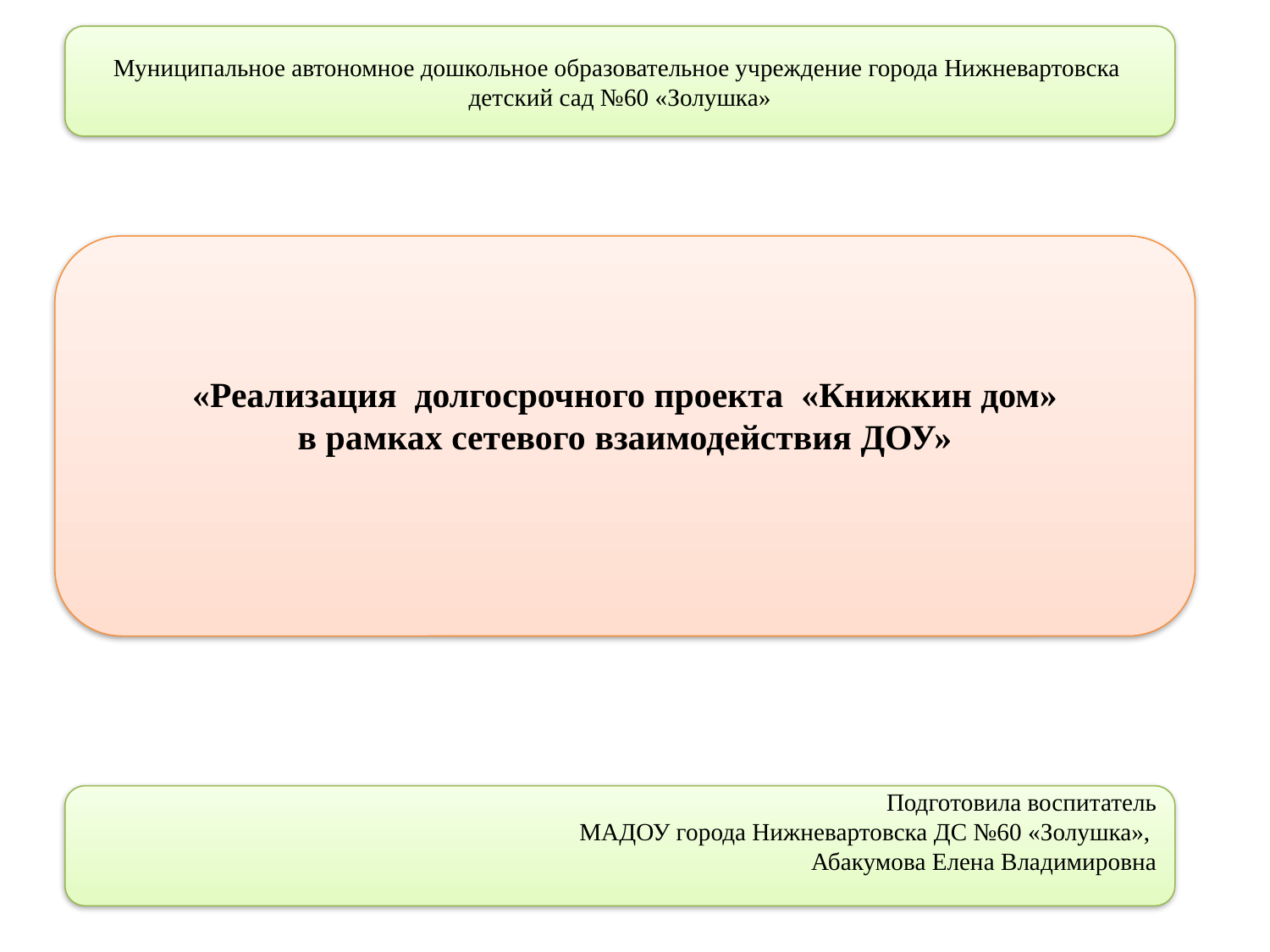

Муниципальное автономное дошкольное образовательное учреждение города Нижневартовска  детский сад №60 «Золушка»
«Реализация  долгосрочного проекта  «Книжкин дом»
в рамках сетевого взаимодействия ДОУ»

Подготовила воспитатель
МАДОУ города Нижневартовска ДС №60 «Золушка»,
Абакумова Елена Владимировна